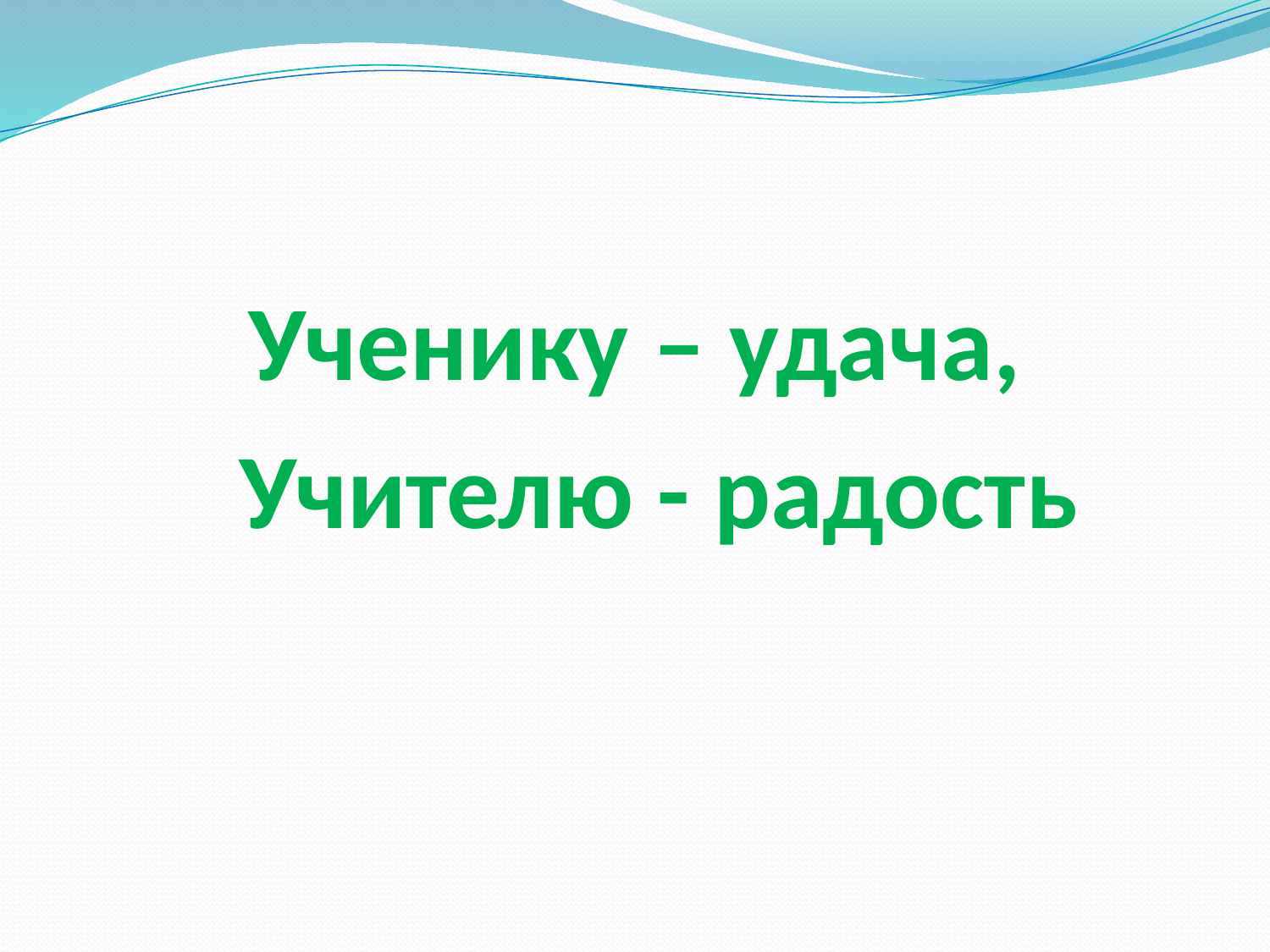

#
Ученику – удача,
  Учителю - радость